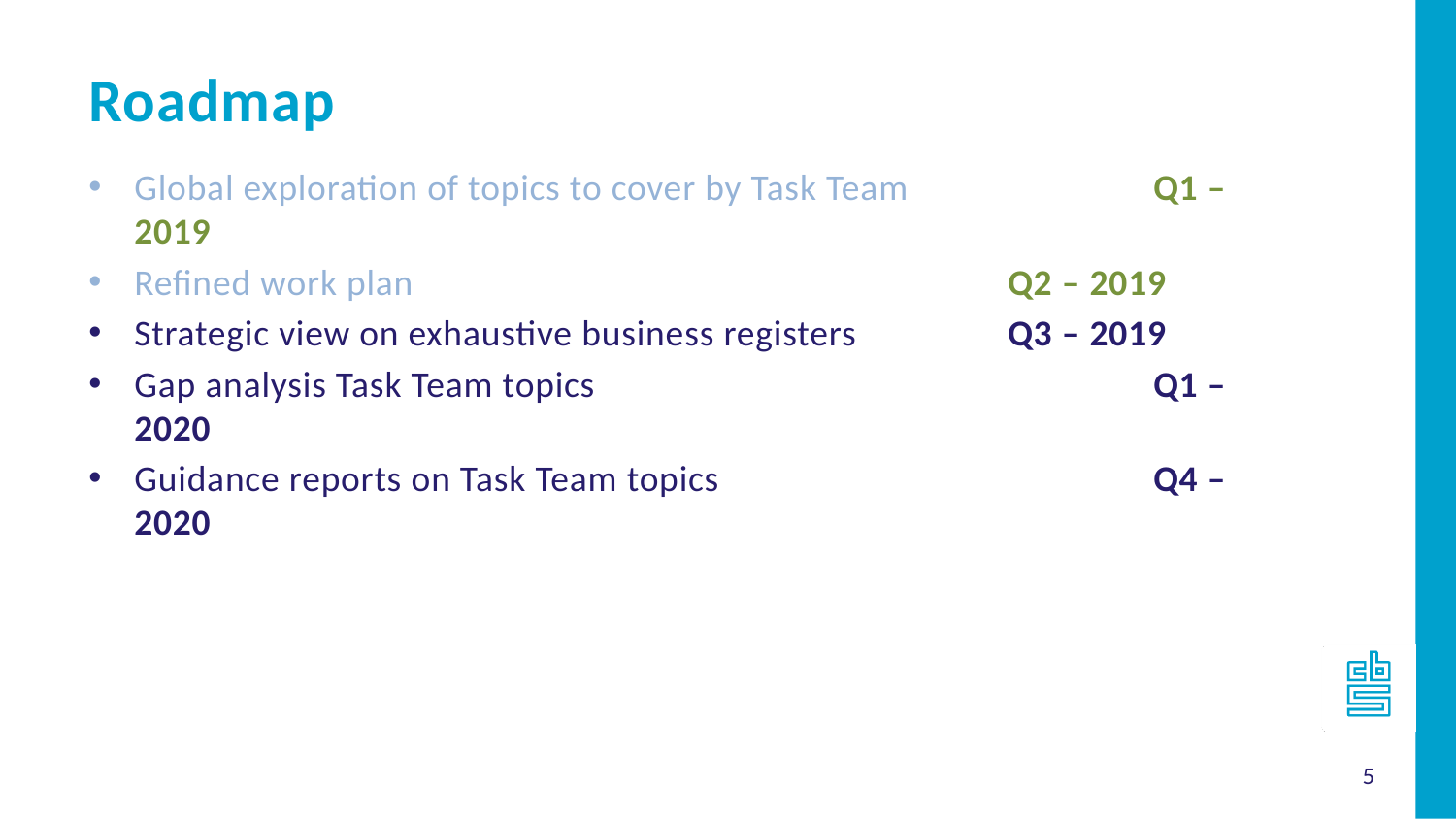

Roadmap
Global exploration of topics to cover by Task Team		Q1 – 2019
Refined work plan					Q2 – 2019
Strategic view on exhaustive business registers	      	Q3 – 2019
Gap analysis Task Team topics				Q1 – 2020
Guidance reports on Task Team topics			Q4 – 2020
5